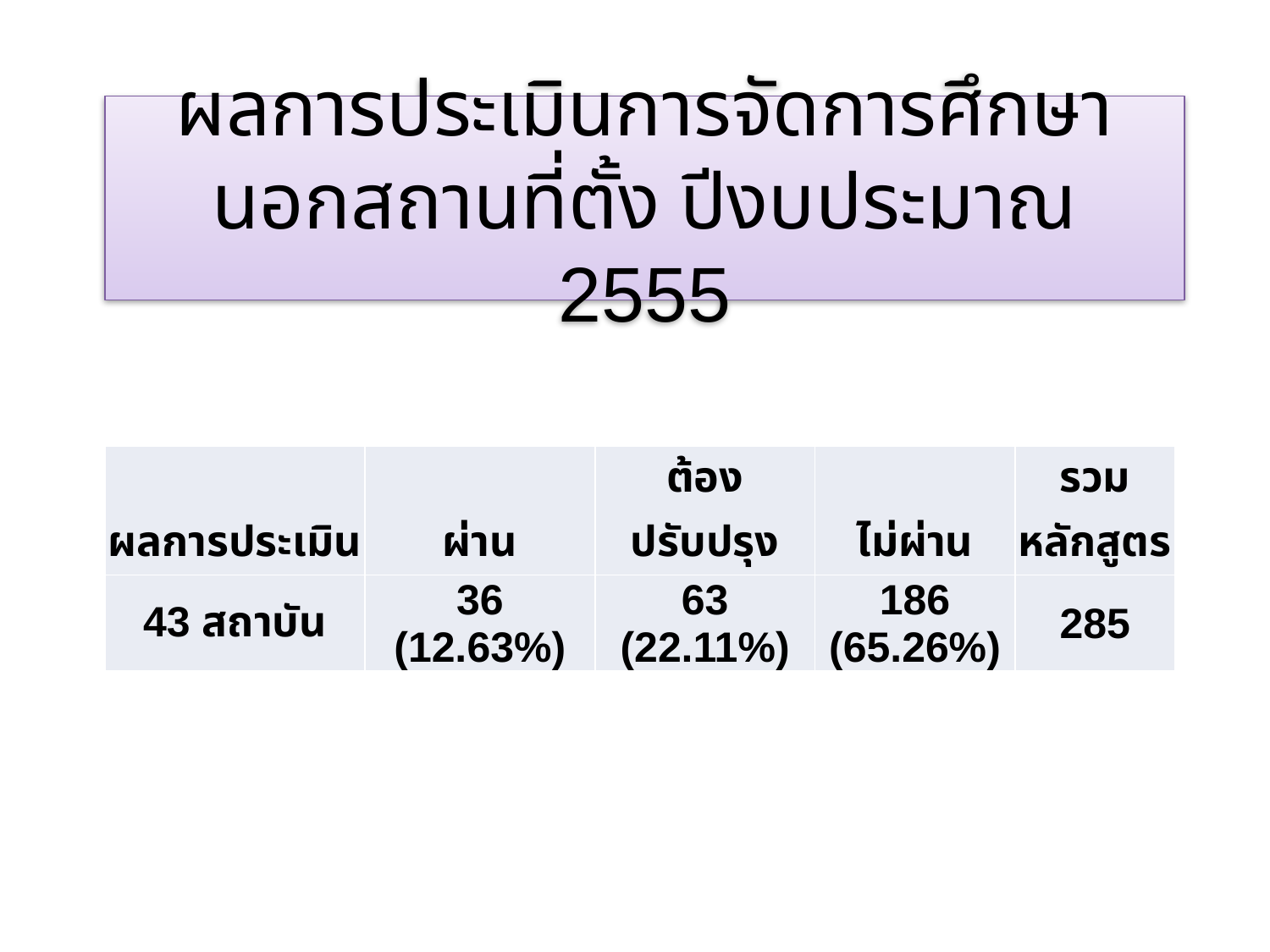

# ผลการประเมินการจัดการศึกษานอกสถานที่ตั้ง ปีงบประมาณ 2555
| ผลการประเมิน | ผ่าน | ต้องปรับปรุง | ไม่ผ่าน | รวมหลักสูตร |
| --- | --- | --- | --- | --- |
| 43 สถาบัน | 36 (12.63%) | 63 (22.11%) | 186 (65.26%) | 285 |